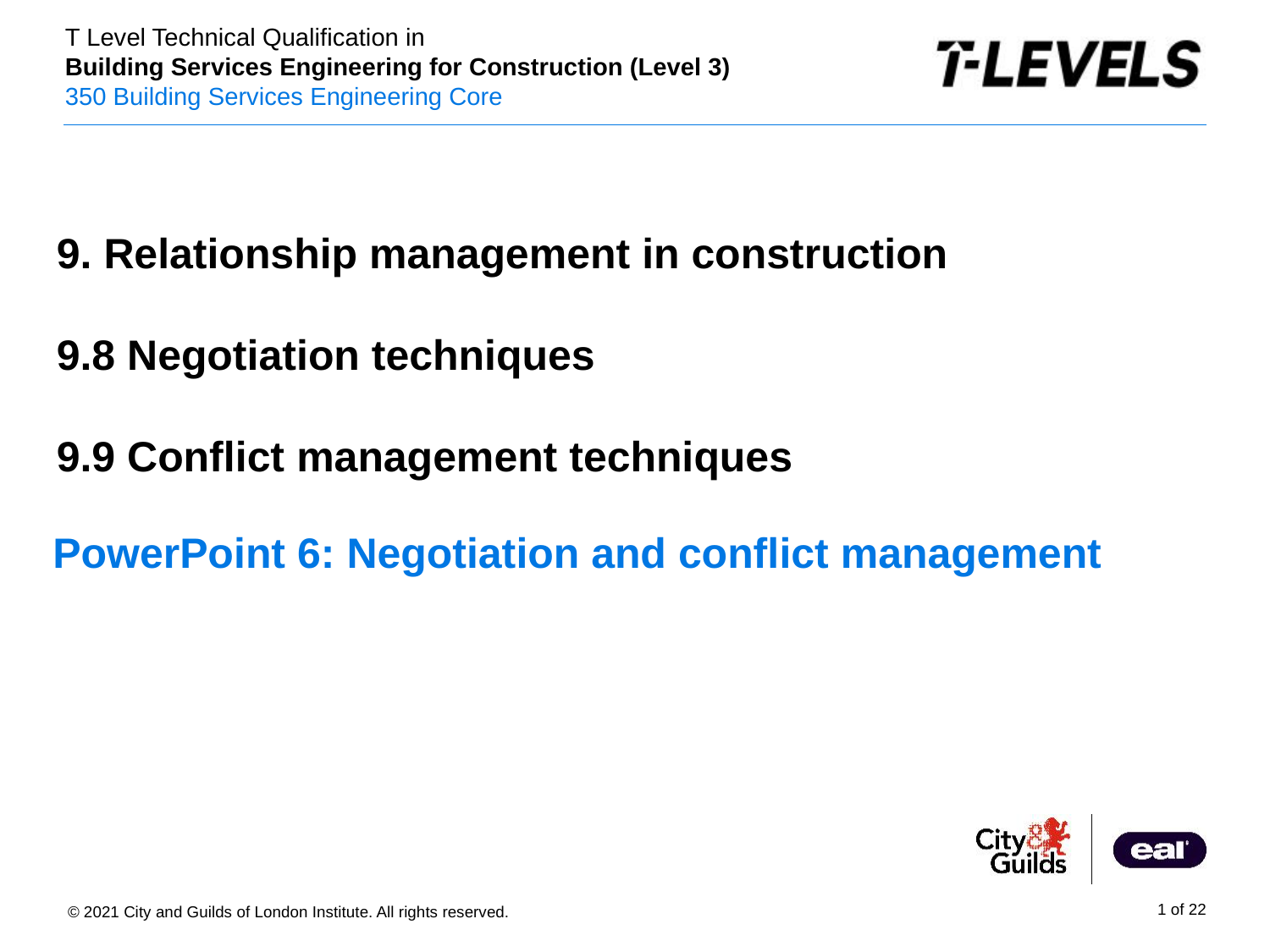

PowerPoint presentation
9. Relationship management in construction

9.8 Negotiation techniques

9.9 Conflict management techniques
# PowerPoint 6: Negotiation and conflict management